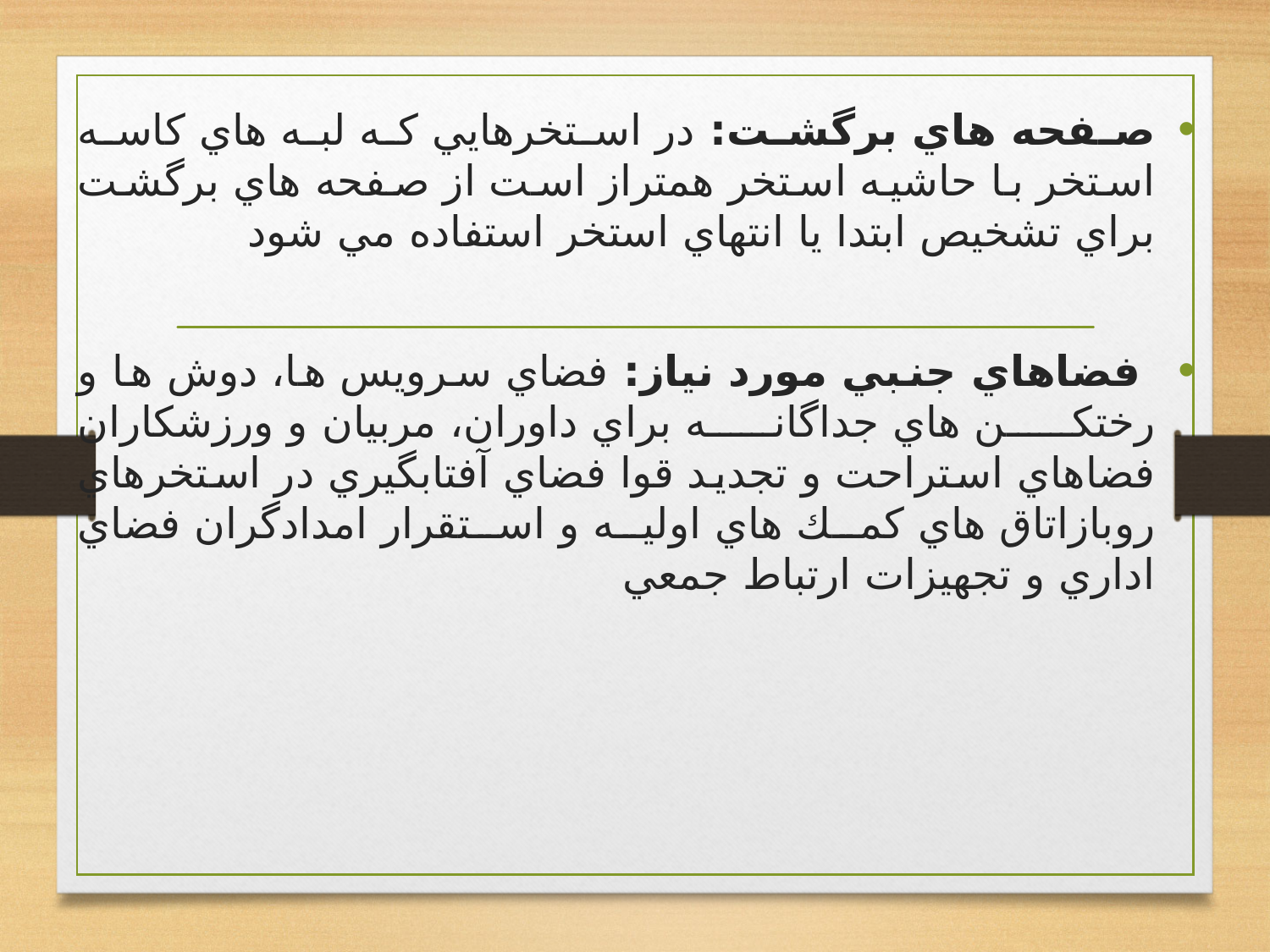

صفحه هاي برگشت: در استخرهايي كه لبه هاي كاسه استخر با حاشيه استخر همتراز است از صفحه هاي برگشت براي تشخيص ابتدا يا انتهاي استخر استفاده مي شود

 فضاهاي جنبي مورد نياز: فضاي سرويس ها، دوش ها و رختكن هاي جداگانه براي داوران، مربيان و ورزشكاران فضاهاي استراحت و تجديد قوا فضاي آفتابگيري در استخرهاي روبازاتاق هاي كمك هاي اوليه و استقرار امدادگران فضاي اداري و تجهيزات ارتباط جمعي